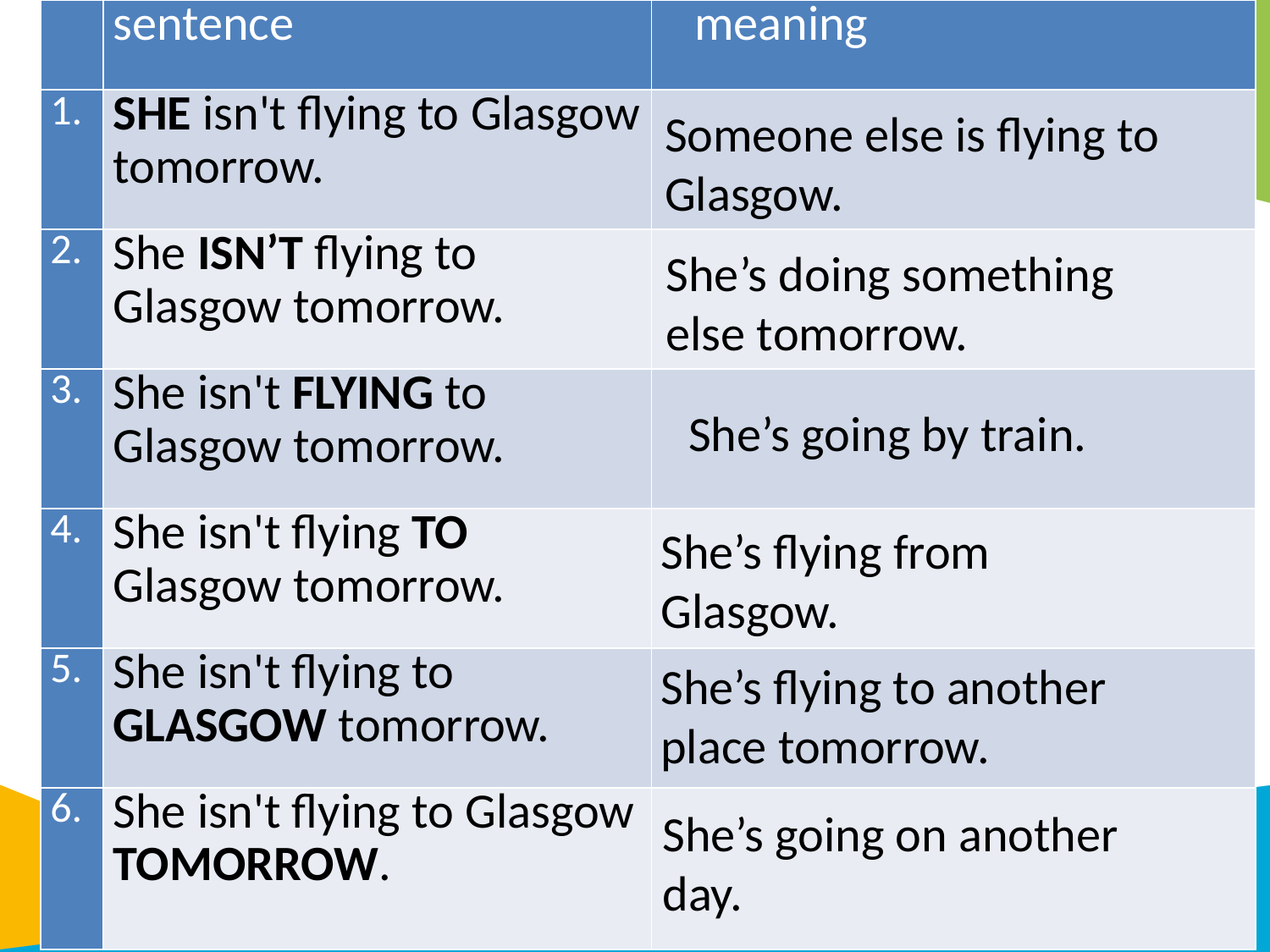

|  | sentence | meaning |
| --- | --- | --- |
| 1. | SHE isn't flying to Glasgow tomorrow. |  |
| 2. | She ISN’T flying to Glasgow tomorrow. |  |
| 3. | She isn't FLYING to Glasgow tomorrow. |  |
| 4. | She isn't flying TO Glasgow tomorrow. |  |
| 5. | She isn't flying to GLASGOW tomorrow. |  |
| 6. | She isn't flying to Glasgow TOMORROW. |  |
Someone else is flying to Glasgow.
She’s doing something else tomorrow.
She’s going by train.
She’s flying from Glasgow.
She’s flying to another place tomorrow.
She’s going on another day.